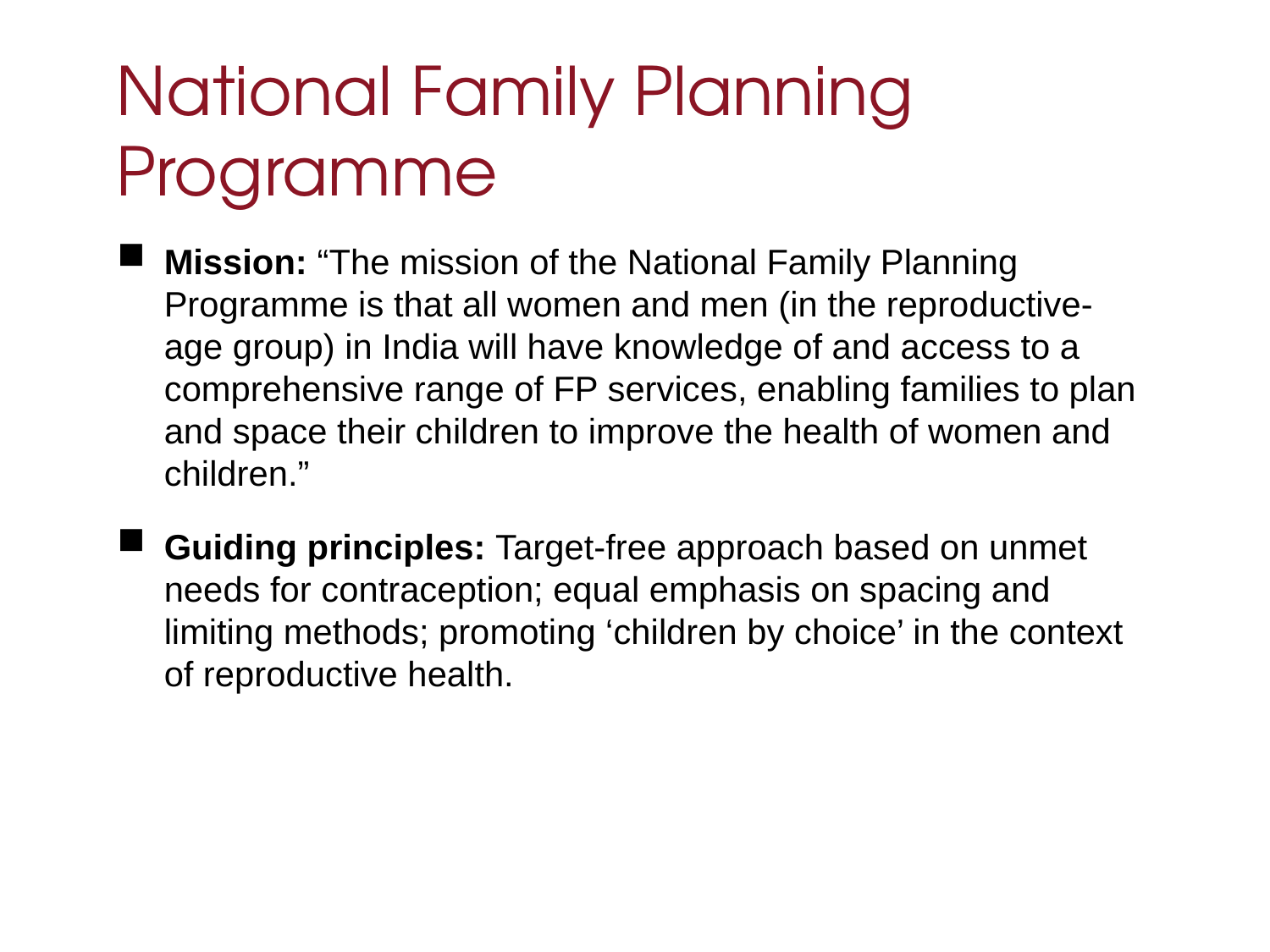

# National Family Planning Programme
Mission: “The mission of the National Family Planning Programme is that all women and men (in the reproductive-age group) in India will have knowledge of and access to a comprehensive range of FP services, enabling families to plan and space their children to improve the health of women and children.”
Guiding principles: Target-free approach based on unmet needs for contraception; equal emphasis on spacing and limiting methods; promoting ‘children by choice’ in the context of reproductive health.